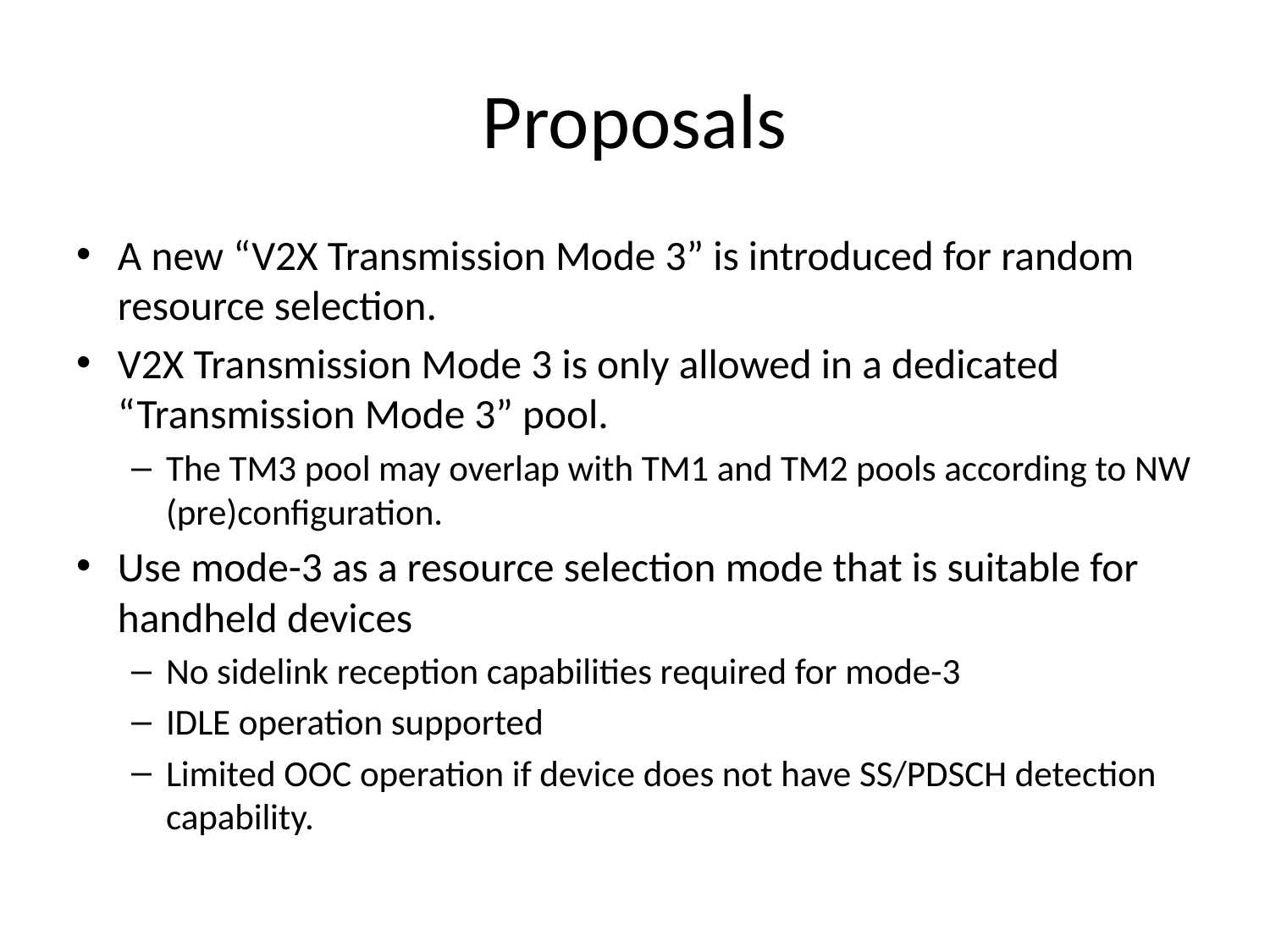

# Proposals
A new “V2X Transmission Mode 3” is introduced for random resource selection.
V2X Transmission Mode 3 is only allowed in a dedicated “Transmission Mode 3” pool.
The TM3 pool may overlap with TM1 and TM2 pools according to NW (pre)configuration.
Use mode-3 as a resource selection mode that is suitable for handheld devices
No sidelink reception capabilities required for mode-3
IDLE operation supported
Limited OOC operation if device does not have SS/PDSCH detection capability.